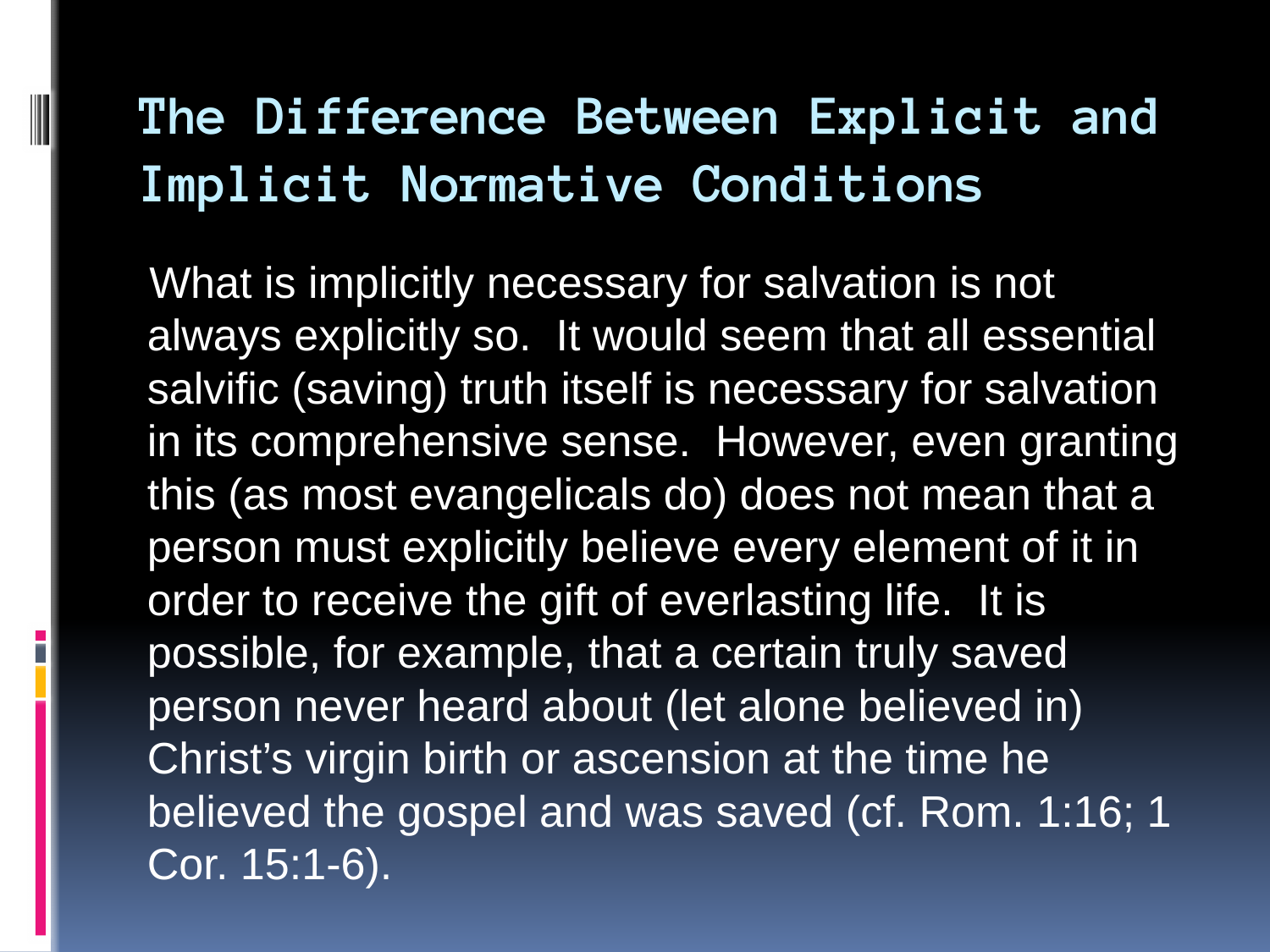

# The Difference Between Explicit and Implicit Normative Conditions
What is implicitly necessary for salvation is not always explicitly so.  It would seem that all essential salvific (saving) truth itself is necessary for salvation in its comprehensive sense.  However, even granting this (as most evangelicals do) does not mean that a person must explicitly believe every element of it in order to receive the gift of everlasting life.  It is possible, for example, that a certain truly saved person never heard about (let alone believed in) Christ’s virgin birth or ascension at the time he believed the gospel and was saved (cf. Rom. 1:16; 1 Cor. 15:1-6).